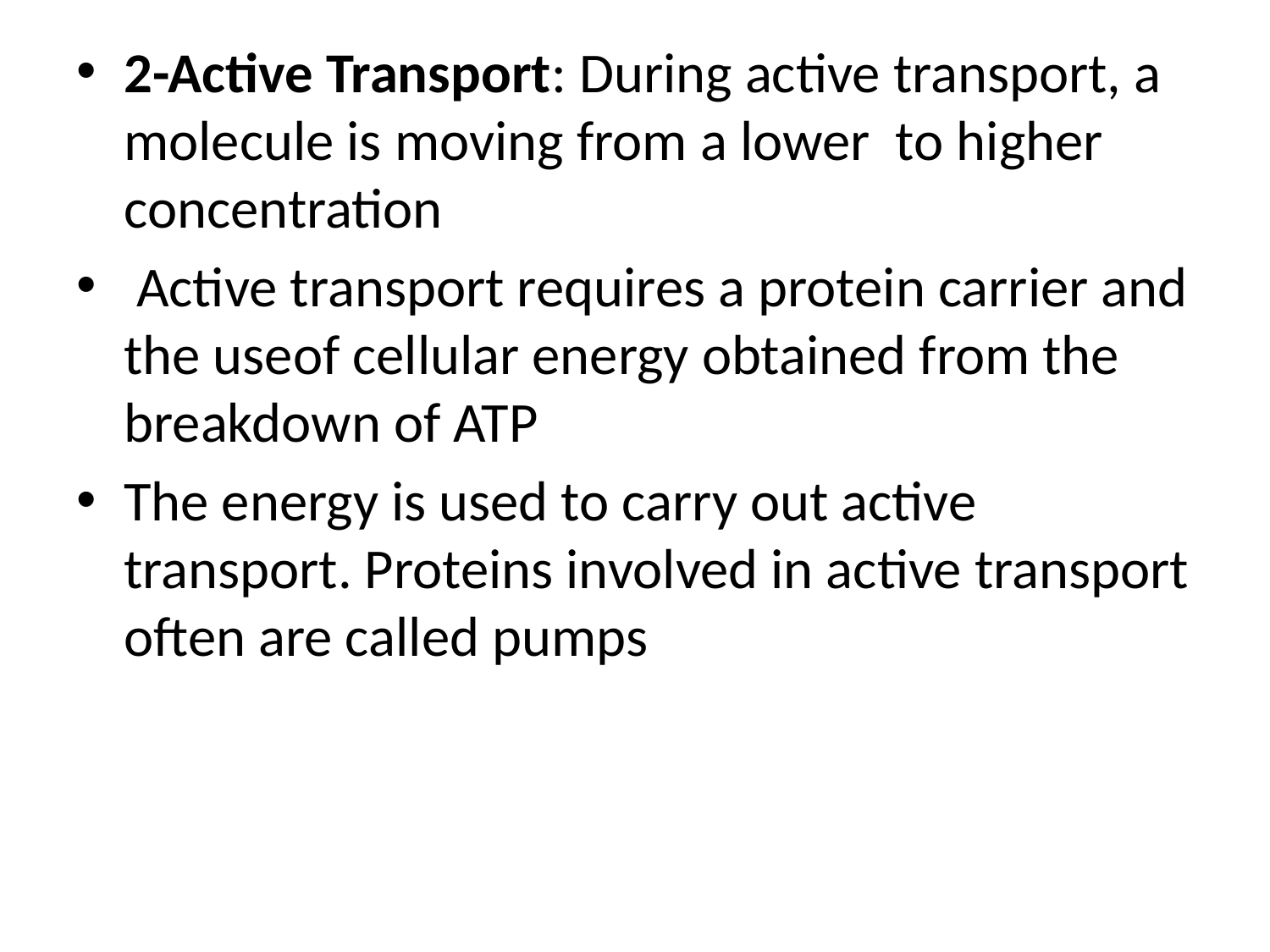

2-Active Transport: During active transport, a molecule is moving from a lower  to higher concentration
 Active transport requires a protein carrier and the useof cellular energy obtained from the breakdown of ATP
The energy is used to carry out active transport. Proteins involved in active transport often are called pumps

#